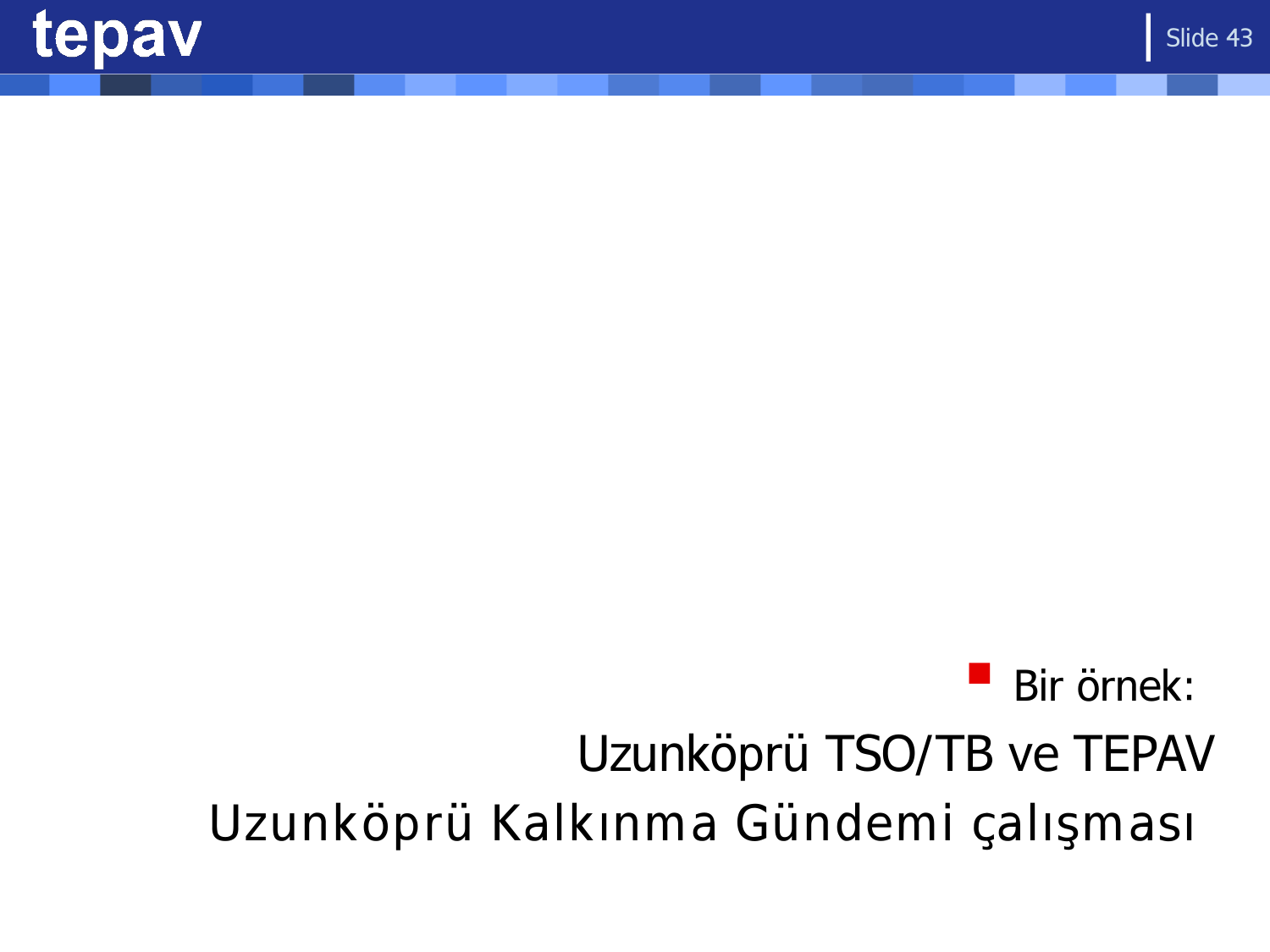

Slide 43
#

Bir örnek:
 Uzunköprü TSO/TB ve TEPAV
Uzunköprü Kalkınma Gündemi çalışması